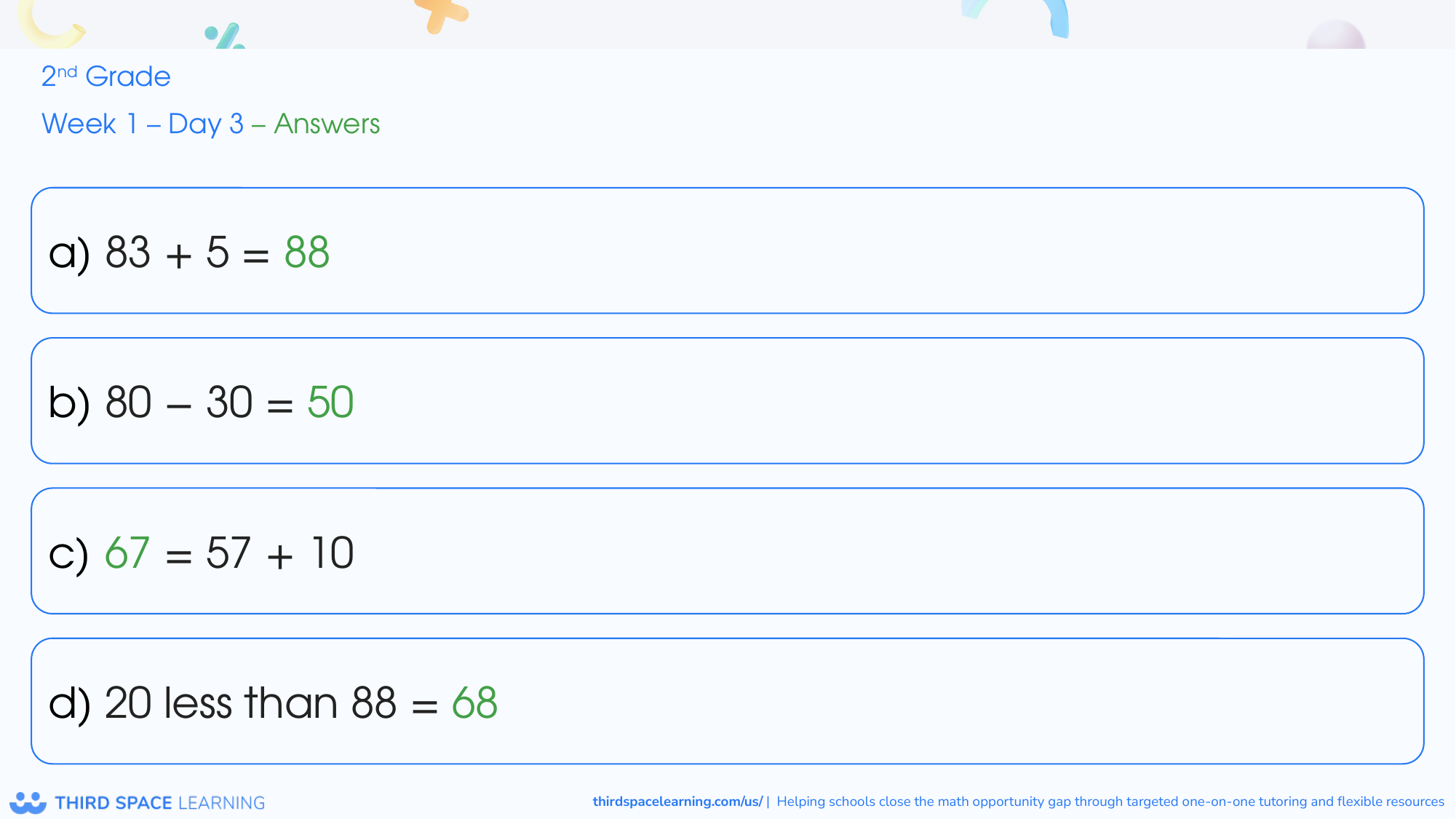

2nd Grade
Week 1 – Day 3 – Answers
83 + 5 = 88
80 − 30 = 50
67 = 57 + 10
20 less than 88 = 68